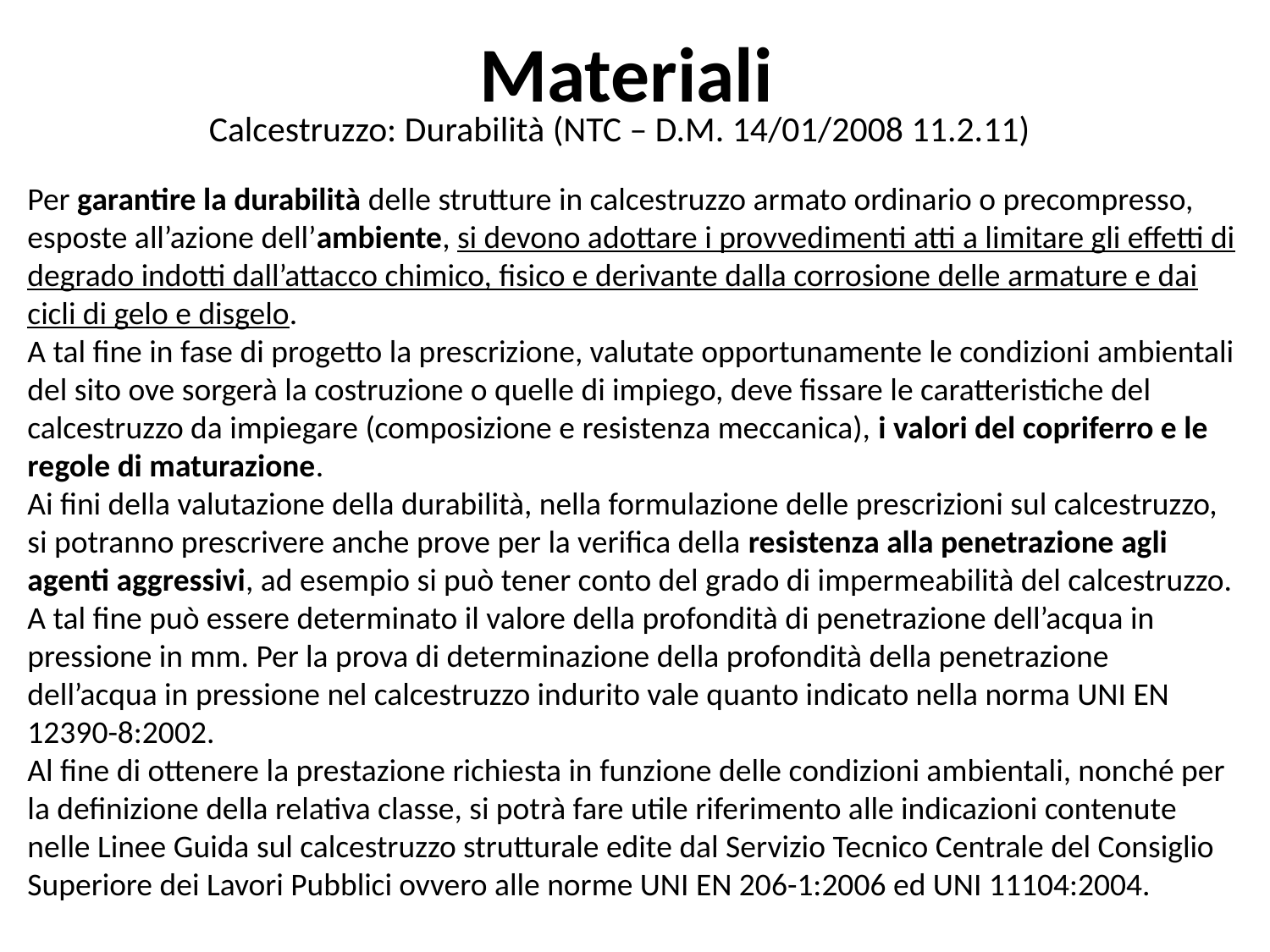

# Materiali
Calcestruzzo: Durabilità (NTC – D.M. 14/01/2008 11.2.11)
Per garantire la durabilità delle strutture in calcestruzzo armato ordinario o precompresso, esposte all’azione dell’ambiente, si devono adottare i provvedimenti atti a limitare gli effetti di degrado indotti dall’attacco chimico, fisico e derivante dalla corrosione delle armature e dai cicli di gelo e disgelo.
A tal fine in fase di progetto la prescrizione, valutate opportunamente le condizioni ambientali del sito ove sorgerà la costruzione o quelle di impiego, deve fissare le caratteristiche del calcestruzzo da impiegare (composizione e resistenza meccanica), i valori del copriferro e le regole di maturazione.
Ai fini della valutazione della durabilità, nella formulazione delle prescrizioni sul calcestruzzo, si potranno prescrivere anche prove per la verifica della resistenza alla penetrazione agli agenti aggressivi, ad esempio si può tener conto del grado di impermeabilità del calcestruzzo. A tal fine può essere determinato il valore della profondità di penetrazione dell’acqua in pressione in mm. Per la prova di determinazione della profondità della penetrazione dell’acqua in pressione nel calcestruzzo indurito vale quanto indicato nella norma UNI EN 12390-8:2002.
Al fine di ottenere la prestazione richiesta in funzione delle condizioni ambientali, nonché per la definizione della relativa classe, si potrà fare utile riferimento alle indicazioni contenute nelle Linee Guida sul calcestruzzo strutturale edite dal Servizio Tecnico Centrale del Consiglio Superiore dei Lavori Pubblici ovvero alle norme UNI EN 206-1:2006 ed UNI 11104:2004.